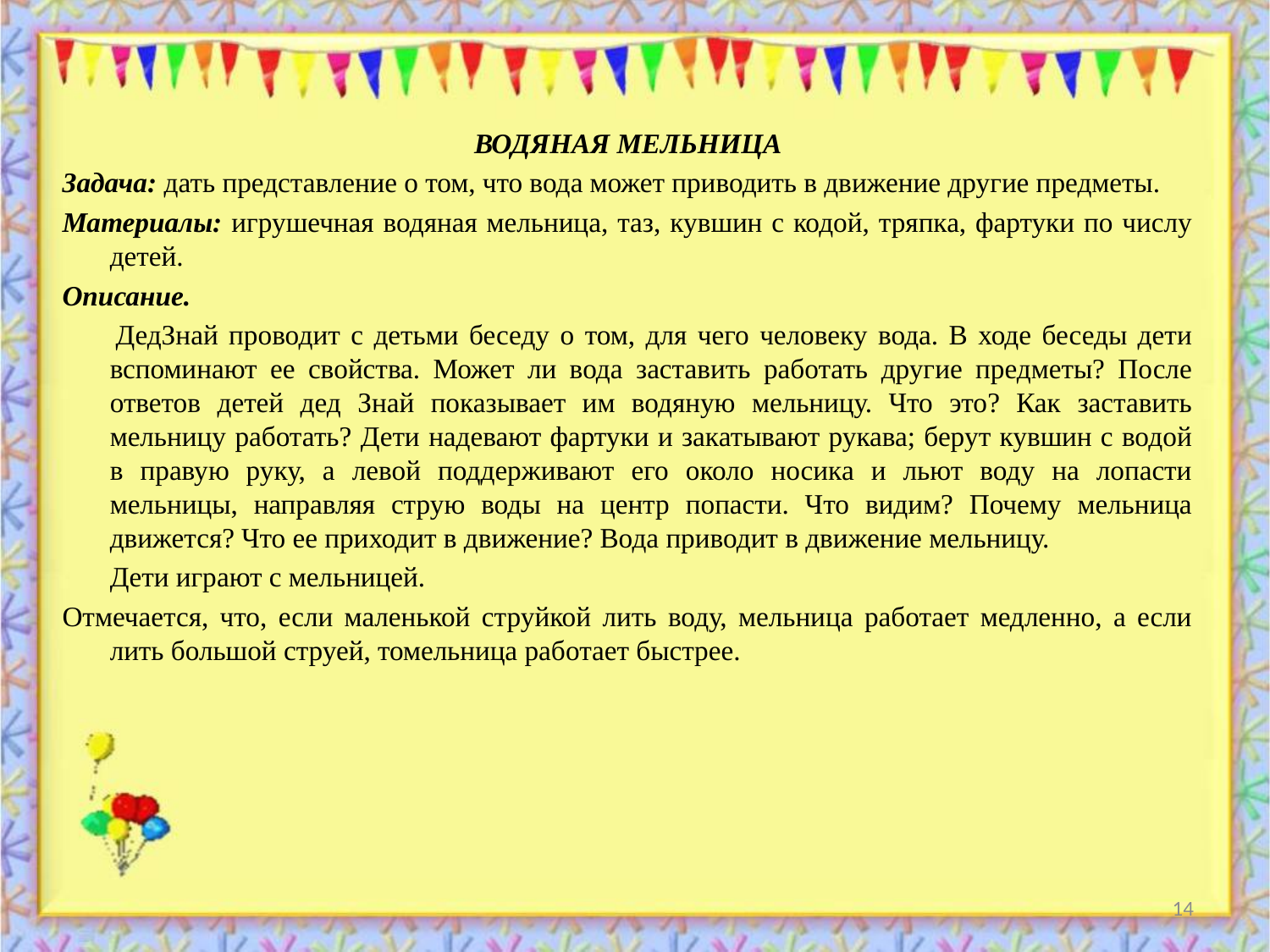

ВОДЯНАЯ МЕЛЬНИЦА
Задача: дать представление о том, что вода может приводить в движение другие предметы.
Материалы: игрушечная водяная мельница, таз, кувшин с кодой, тряпка, фартуки по числу детей.
Описание.
     ДедЗнай проводит с детьми беседу о том, для чего человеку вода. В ходе беседы дети вспоминают ее свойства. Может ли вода заставить работать другие предметы? После ответов детей дед Знай показывает им водяную мельницу. Что это? Как заставить мельницу работать? Дети надевают фартуки и закатывают рукава; берут кувшин с водой в правую руку, а левой поддерживают его около носика и льют воду на лопасти мельницы, направляя струю воды на центр попасти. Что видим? Почему мельница движется? Что ее приходит в движение? Вода приводит в движение мельницу.
	Дети играют с мельницей.
Отмечается, что, если маленькой струйкой лить воду, мельница работает медленно, а если лить большой струей, томельница работает быстрее.
14